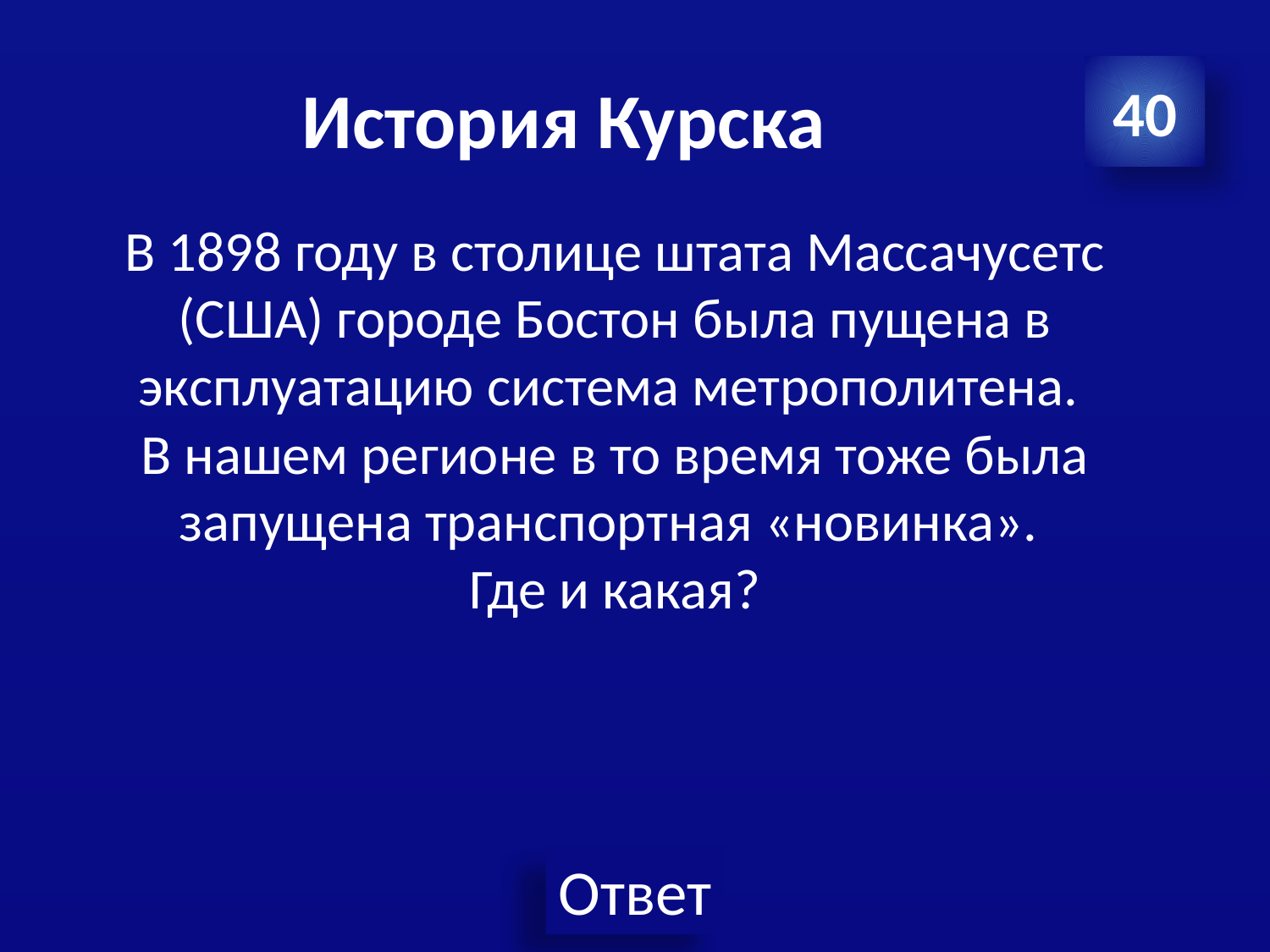

# История Курска
40
В 1898 году в столице штата Массачусетс (США) городе Бостон была пущена в эксплуатацию система метрополитена.
В нашем регионе в то время тоже была запущена транспортная «новинка».
Где и какая?